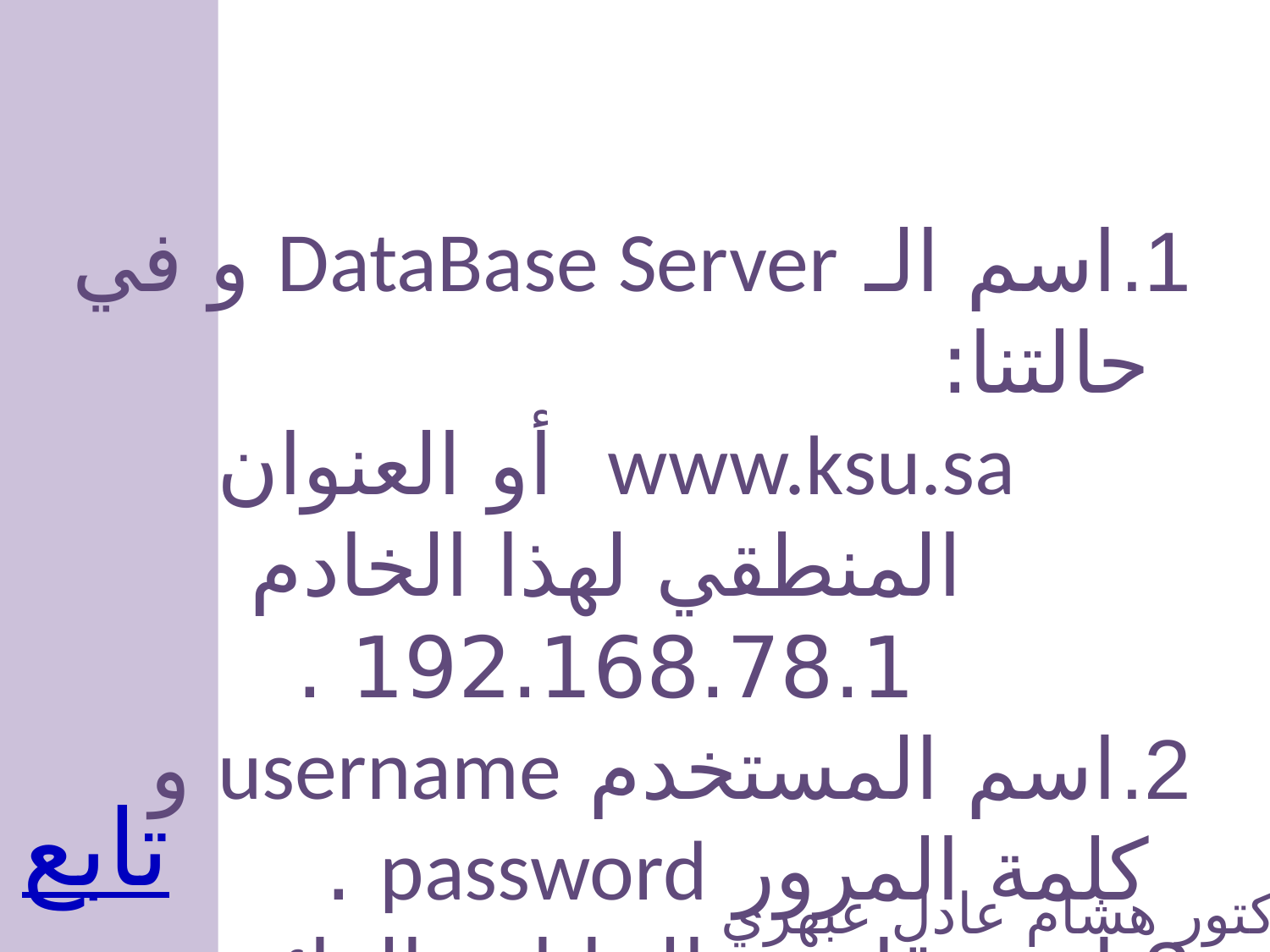

اسم الـ DataBase Server و في حالتنا:
 www.ksu.sa  أو العنوان المنطقي لهذا الخادم 192.168.78.1 .
اسم المستخدم username و كلمة المرور password .
اسم قاعدة البيانات العائدة لهذا المستخدم.
تابع
الدكتور هشام عادل عبهري